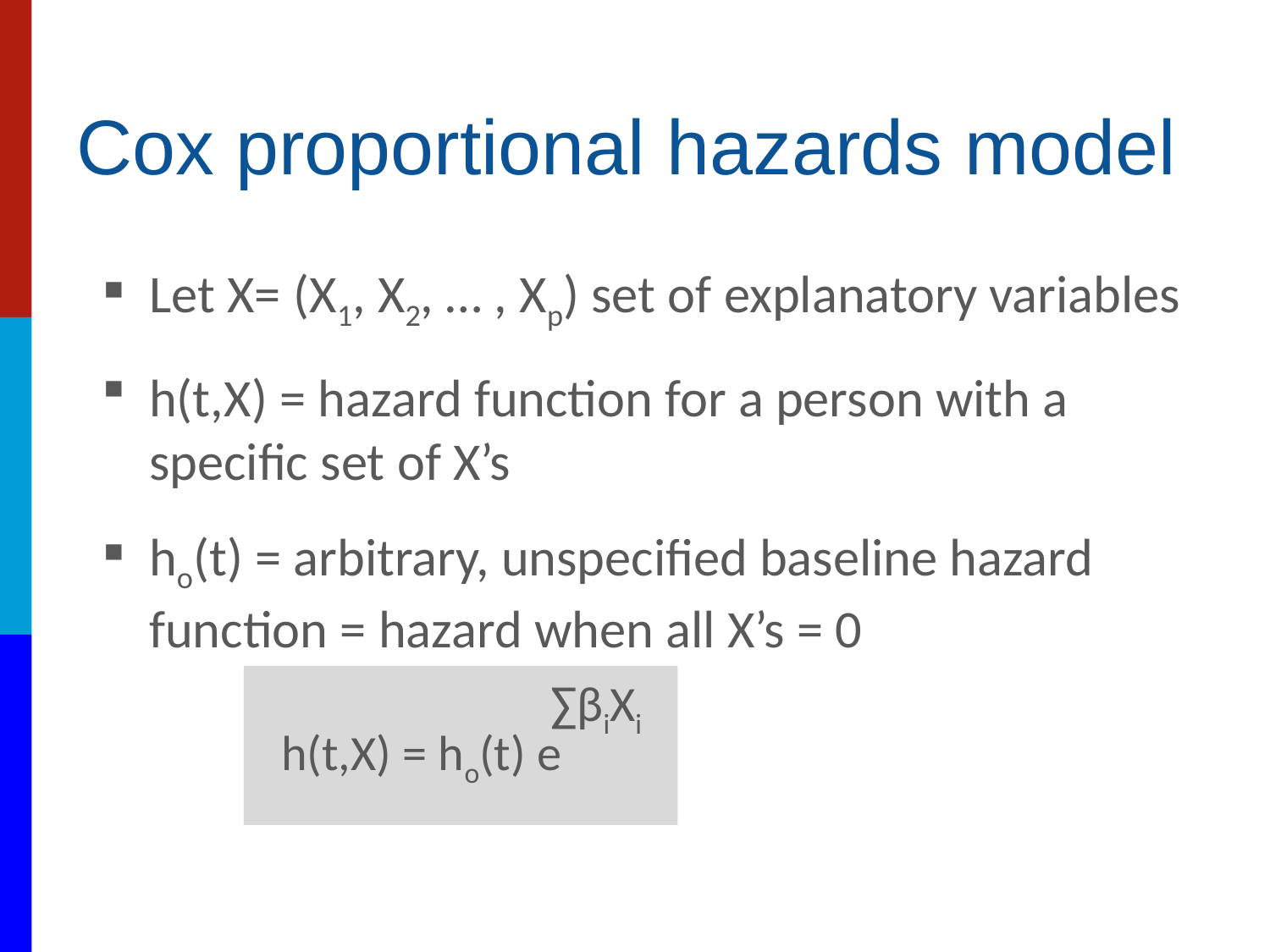

# Cox proportional hazards model
Let X= (X1, X2, … , Xp) set of explanatory variables
h(t,X) = hazard function for a person with a specific set of X’s
ho(t) = arbitrary, unspecified baseline hazard function = hazard when all X’s = 0
                                        ∑βiXi
                h(t,X) = ho(t) e